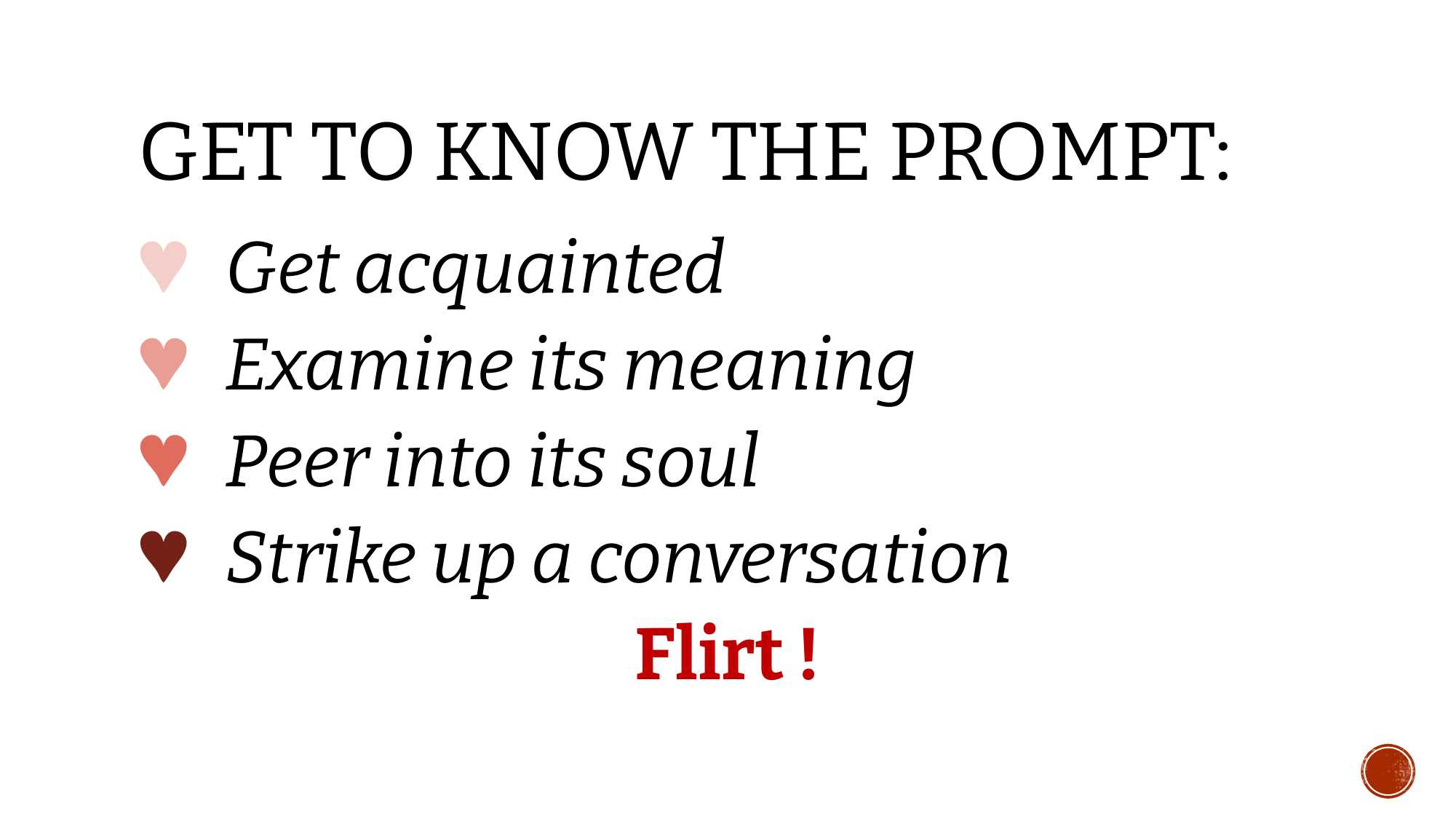

# GET TO KNOW THE PROMPT:
♥ Get acquainted
♥ Examine its meaning
♥ Peer into its soul
♥ Strike up a conversation
Flirt !